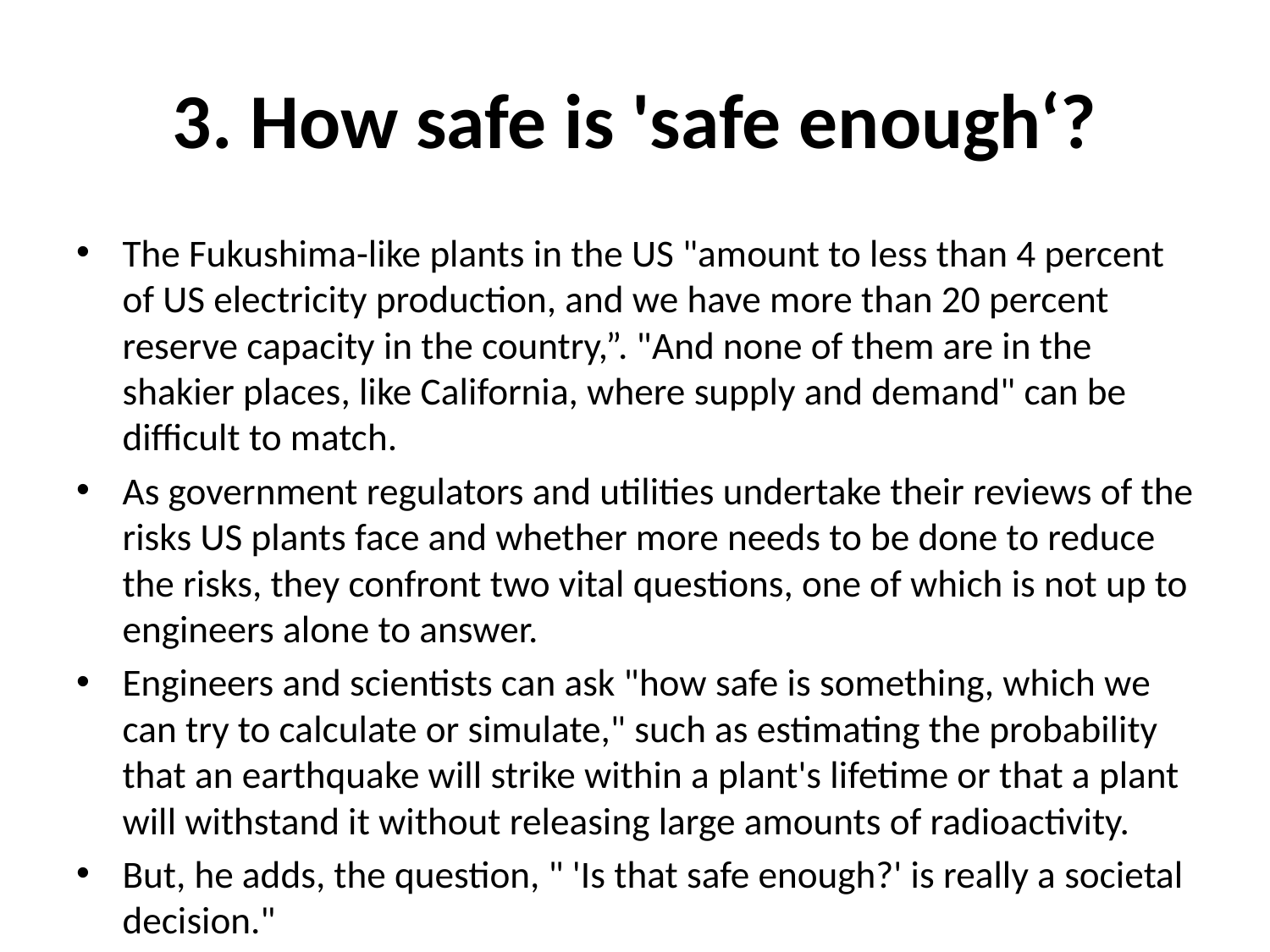

# 3. How safe is 'safe enough‘?
The Fukushima-like plants in the US "amount to less than 4 percent of US electricity production, and we have more than 20 percent reserve capacity in the country,”. "And none of them are in the shakier places, like California, where supply and demand" can be difficult to match.
As government regulators and utilities undertake their reviews of the risks US plants face and whether more needs to be done to reduce the risks, they confront two vital questions, one of which is not up to engineers alone to answer.
Engineers and scientists can ask "how safe is something, which we can try to calculate or simulate," such as estimating the probability that an earthquake will strike within a plant's lifetime or that a plant will withstand it without releasing large amounts of radioactivity.
But, he adds, the question, " 'Is that safe enough?' is really a societal decision."